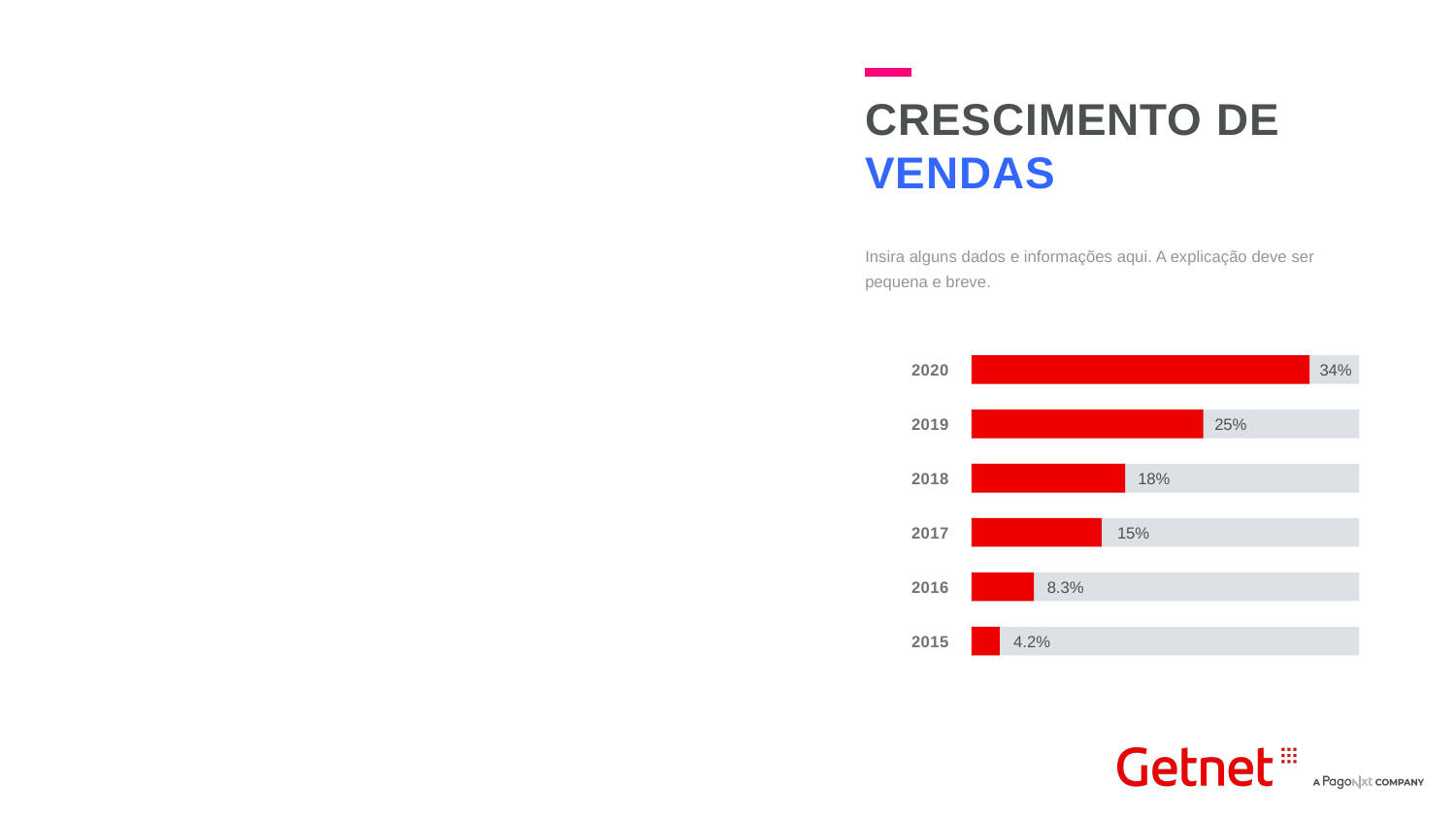

Crescimento de vendas

Insira alguns dados e informações aqui. A explicação deve ser pequena e breve.
R$46M

2020
34%

2019
25%
CRESCIMENTO

2018
18%

2017
15%

2016
8.3%

2015
4.2%